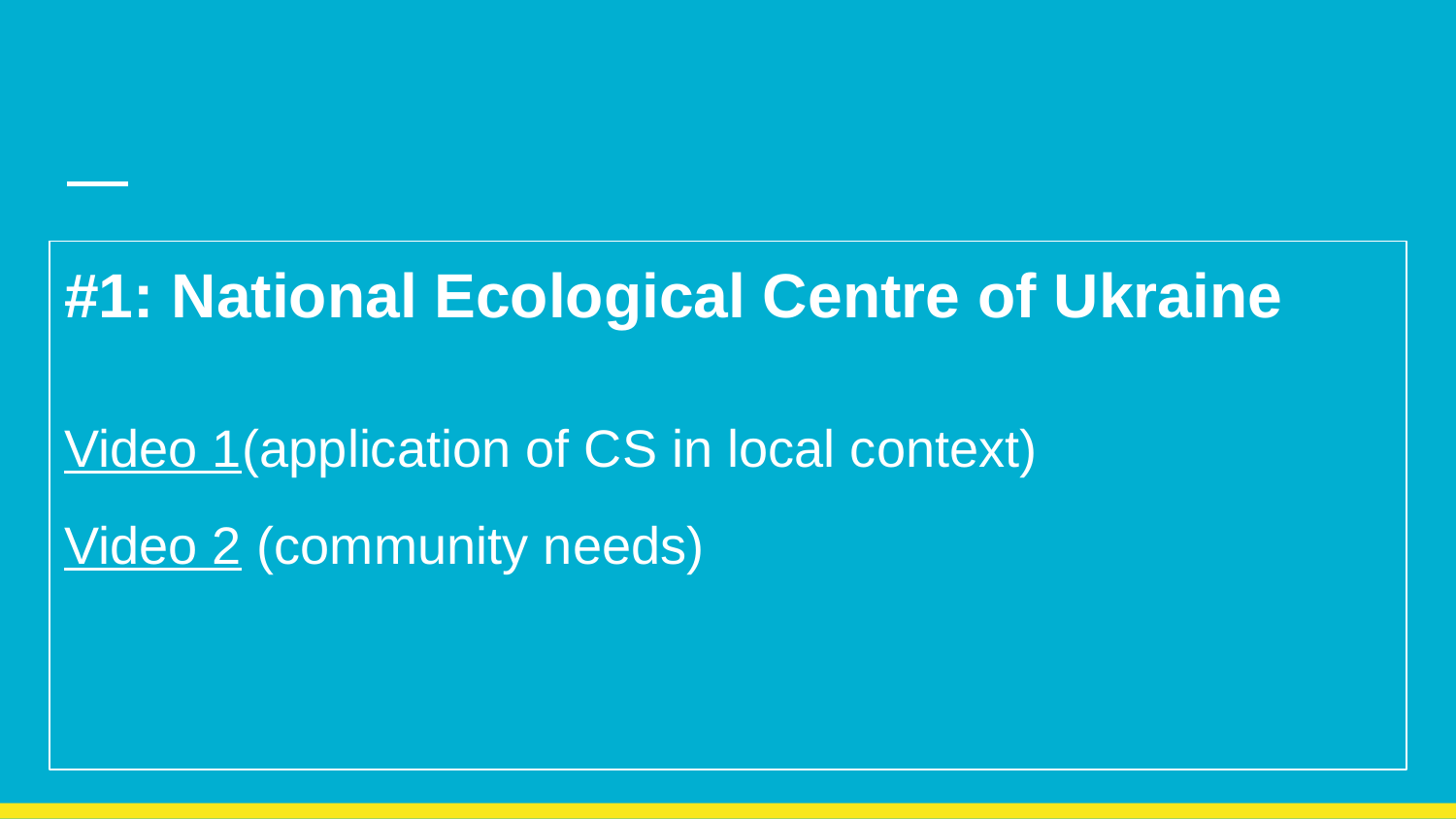

#1: National Ecological Centre of Ukraine

Video 1(application of CS in local context)
Video 2 (community needs)